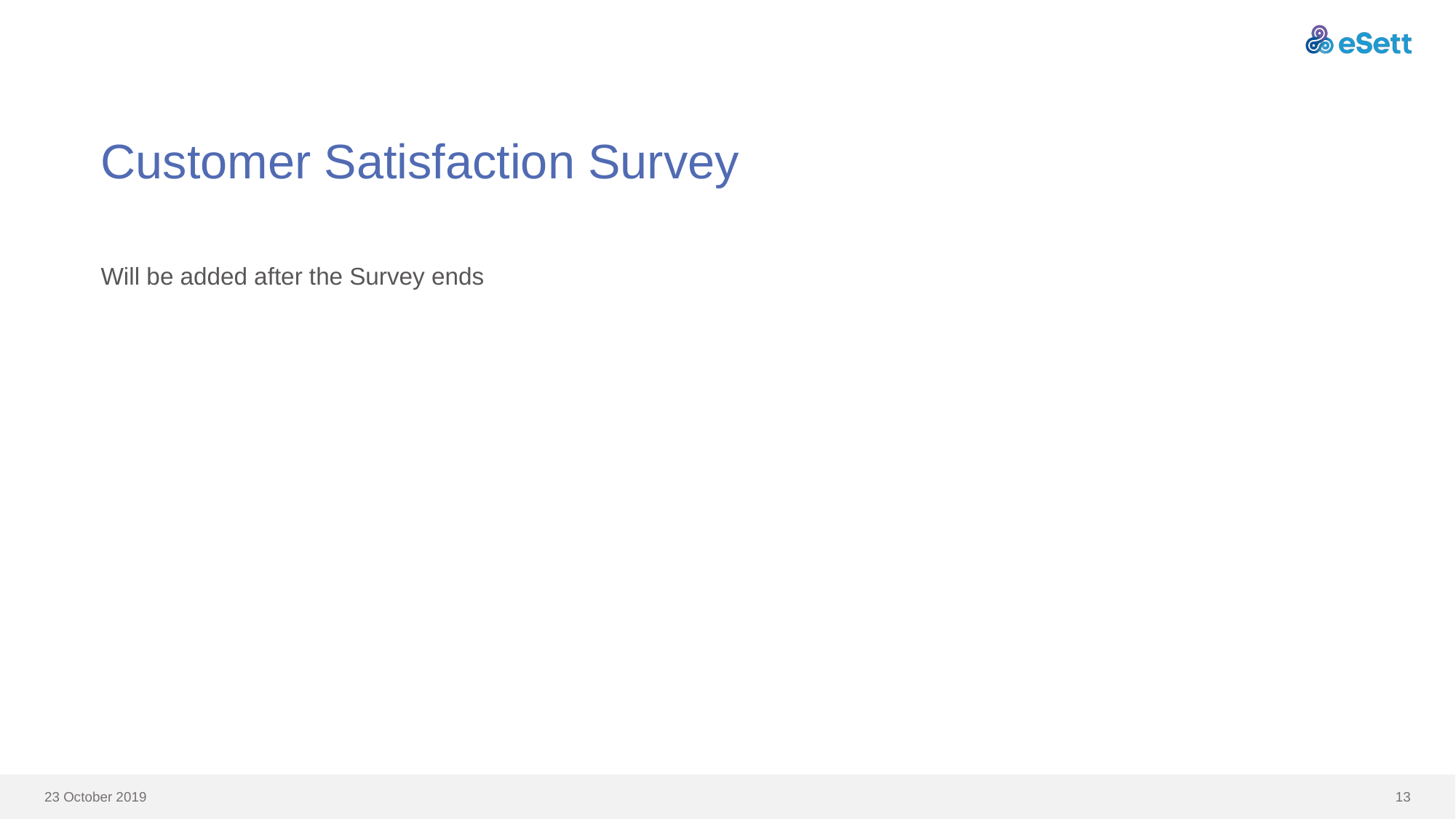

# Customer Satisfaction Survey

Will be added after the Survey ends